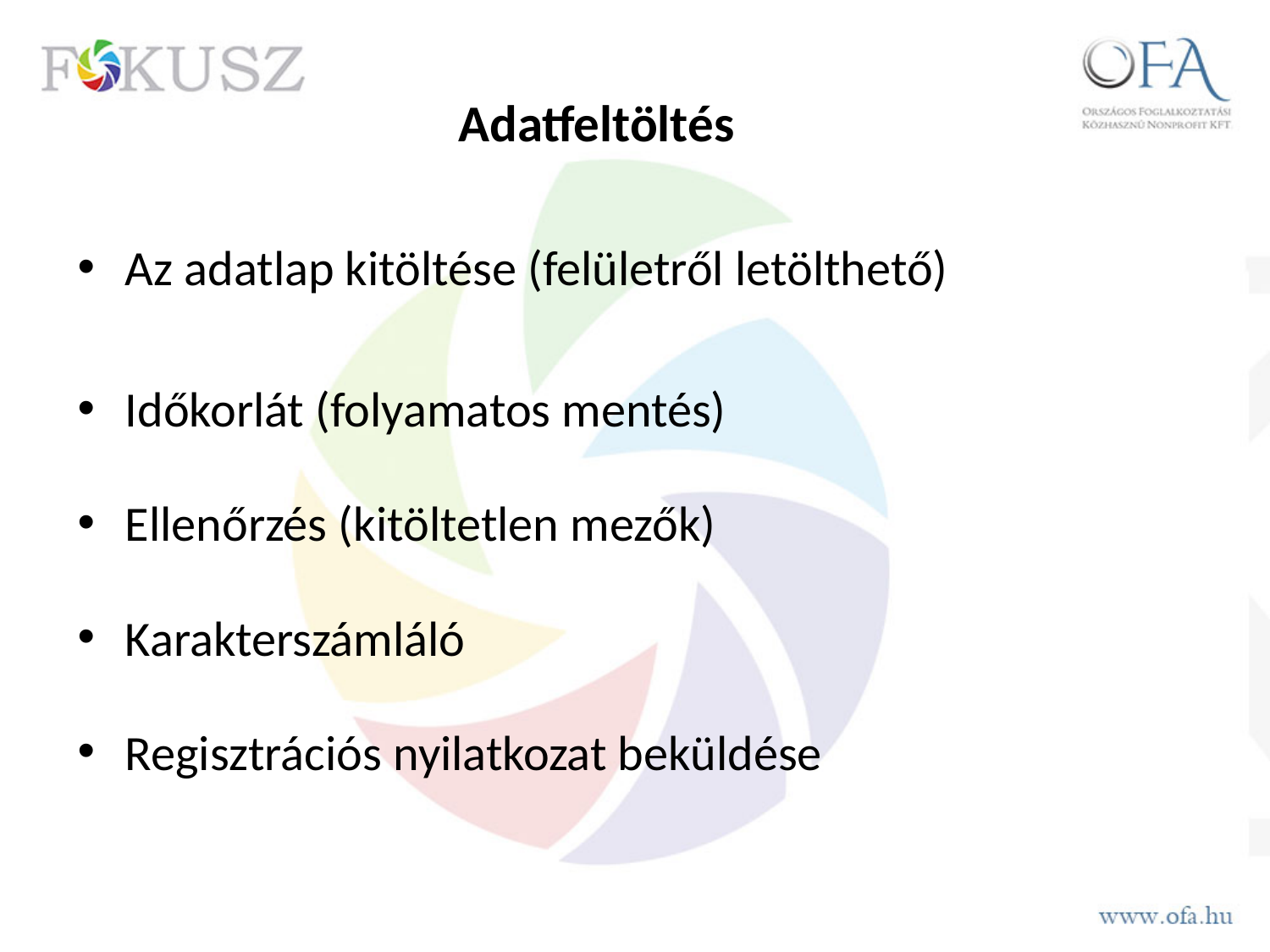

# Adatfeltöltés
Az adatlap kitöltése (felületről letölthető)

Időkorlát (folyamatos mentés)

Ellenőrzés (kitöltetlen mezők)

Karakterszámláló

Regisztrációs nyilatkozat beküldése